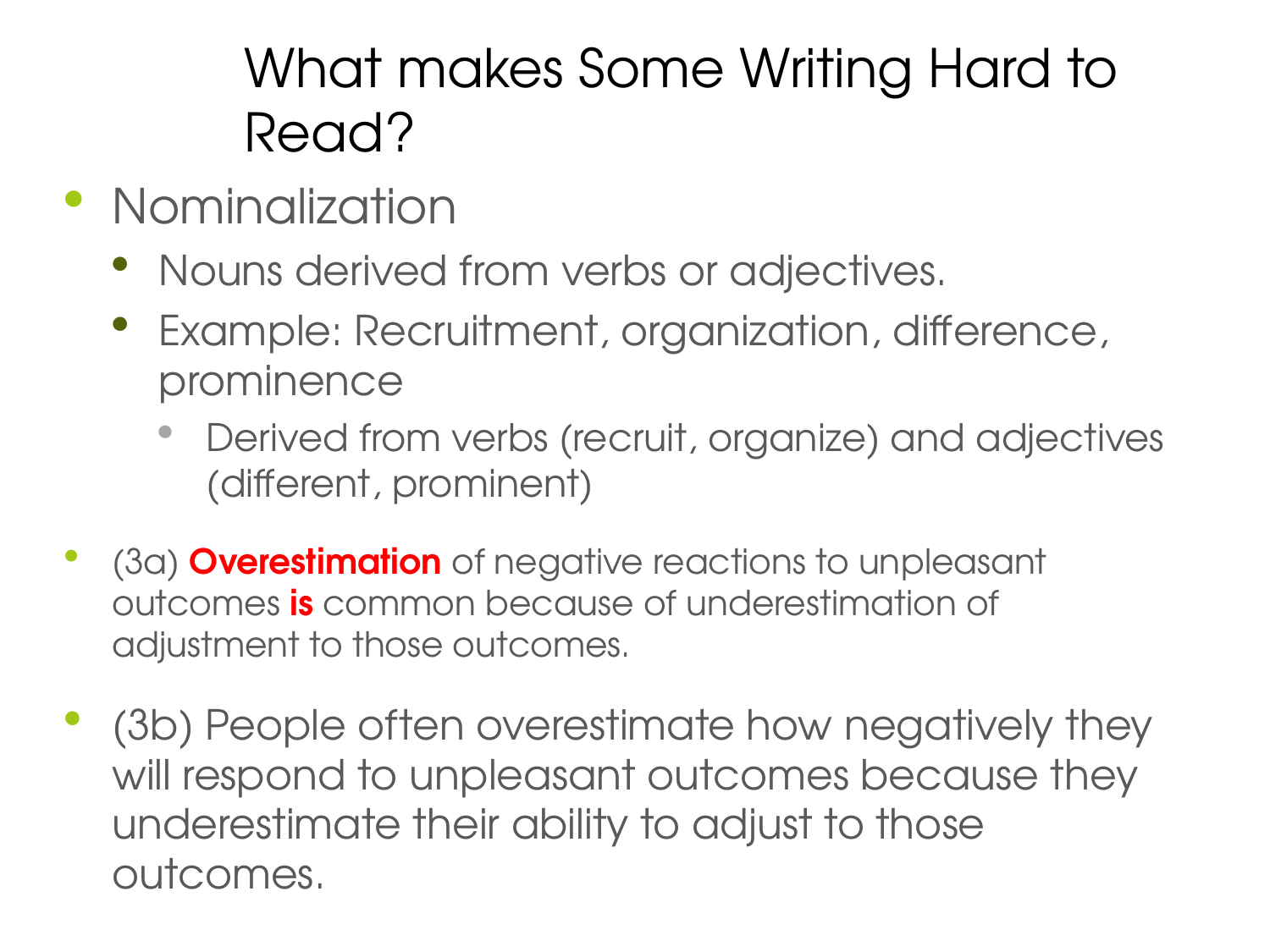

# What makes Some Writing Hard to Read?
Nominalization
Nouns derived from verbs or adjectives.
Example: Recruitment, organization, difference, prominence
Derived from verbs (recruit, organize) and adjectives (different, prominent)
(3a) Overestimation of negative reactions to unpleasant outcomes is common because of underestimation of adjustment to those outcomes.
(3b) People often overestimate how negatively they will respond to unpleasant outcomes because they underestimate their ability to adjust to those outcomes.